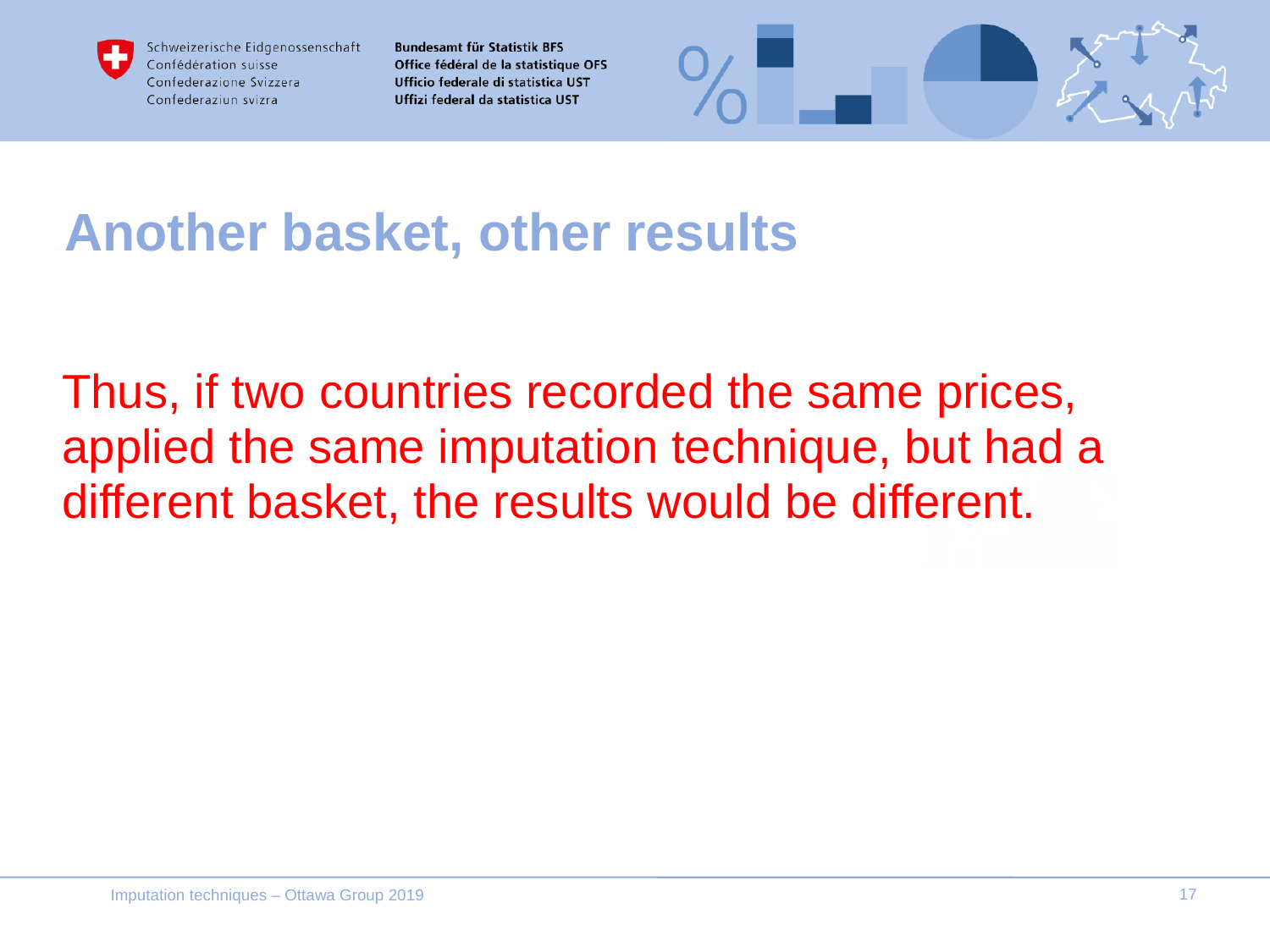

# Another basket, other results
Thus, if two countries recorded the same prices, applied the same imputation technique, but had a different basket, the results would be different.